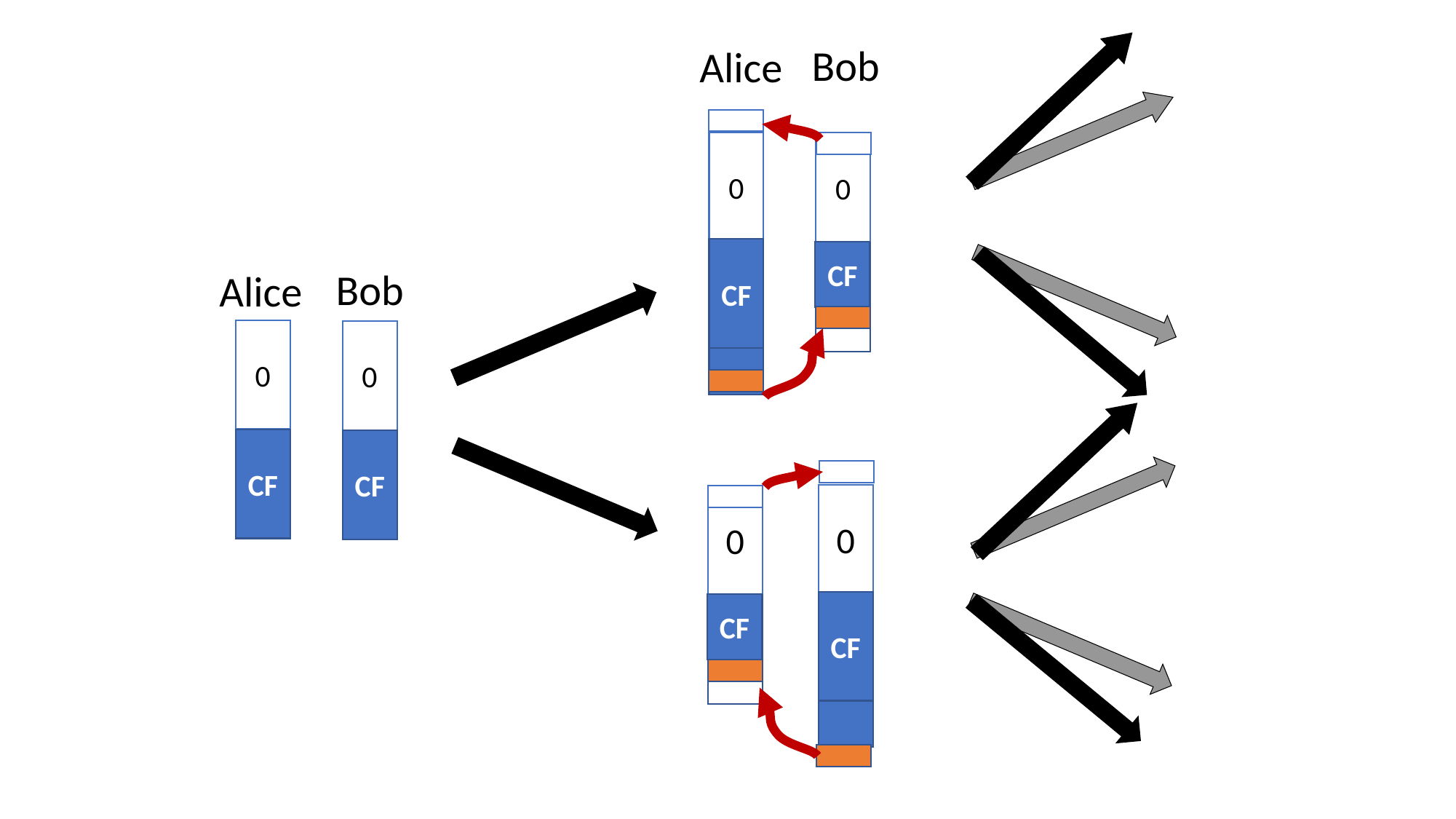

Bob
Alice

0
0
CF

CF

Bob
Alice

0
0

CF
CF

0
0

CF
CF